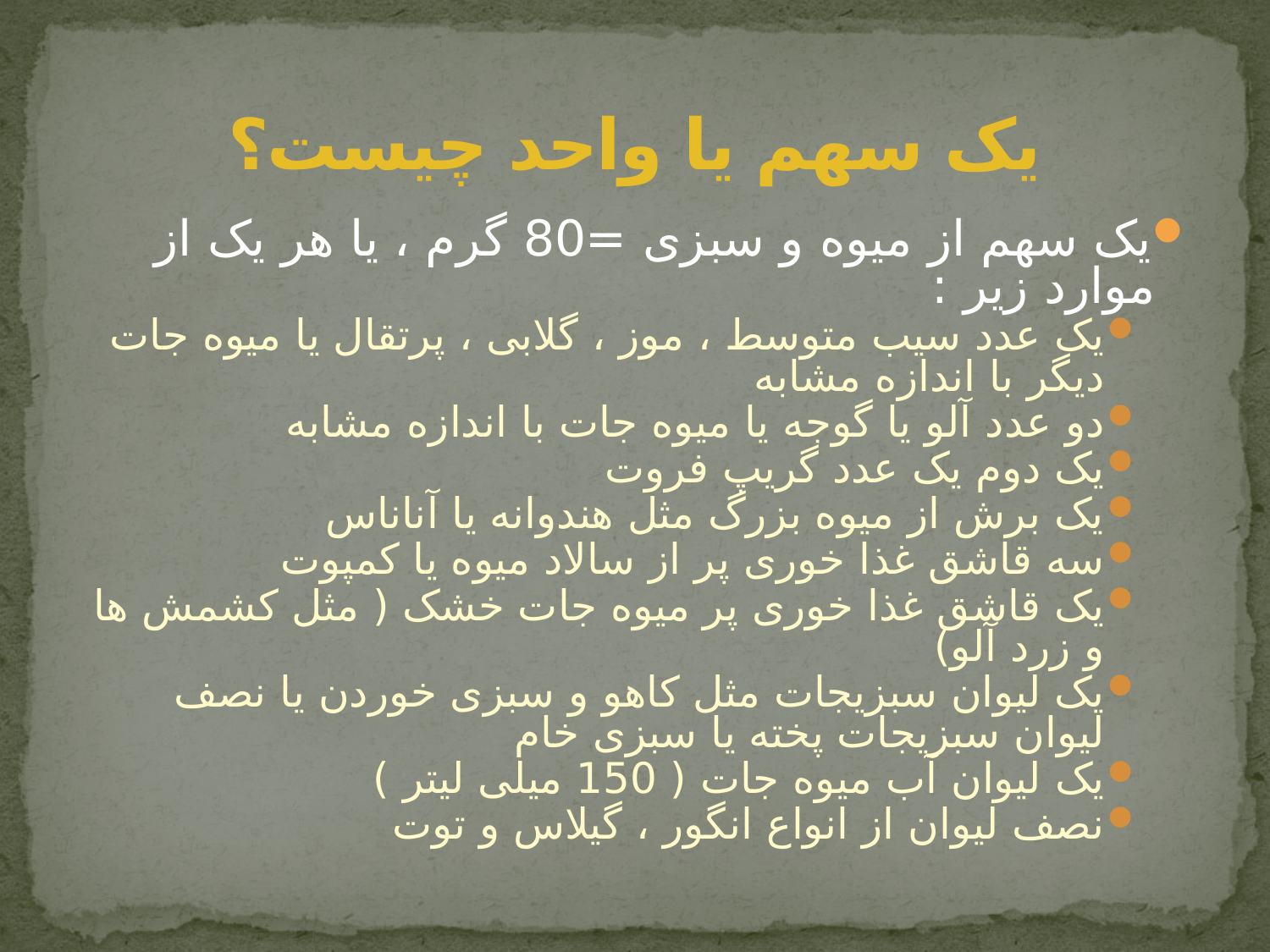

# یک سهم یا واحد چیست؟
یک سهم از میوه و سبزی =80 گرم ، یا هر یک از موارد زیر :
یک عدد سیب متوسط ، موز ، گلابی ، پرتقال یا میوه جات دیگر با اندازه مشابه
دو عدد آلو یا گوجه یا میوه جات با اندازه مشابه
یک دوم یک عدد گریپ فروت
یک برش از میوه بزرگ مثل هندوانه یا آناناس
سه قاشق غذا خوری پر از سالاد میوه یا کمپوت
یک قاشق غذا خوری پر میوه جات خشک ( مثل کشمش ها و زرد آلو)
یک لیوان سبزیجات مثل کاهو و سبزی خوردن یا نصف لیوان سبزیجات پخته یا سبزی خام
یک لیوان آب میوه جات ( 150 میلی لیتر )
نصف لیوان از انواع انگور ، گیلاس و توت